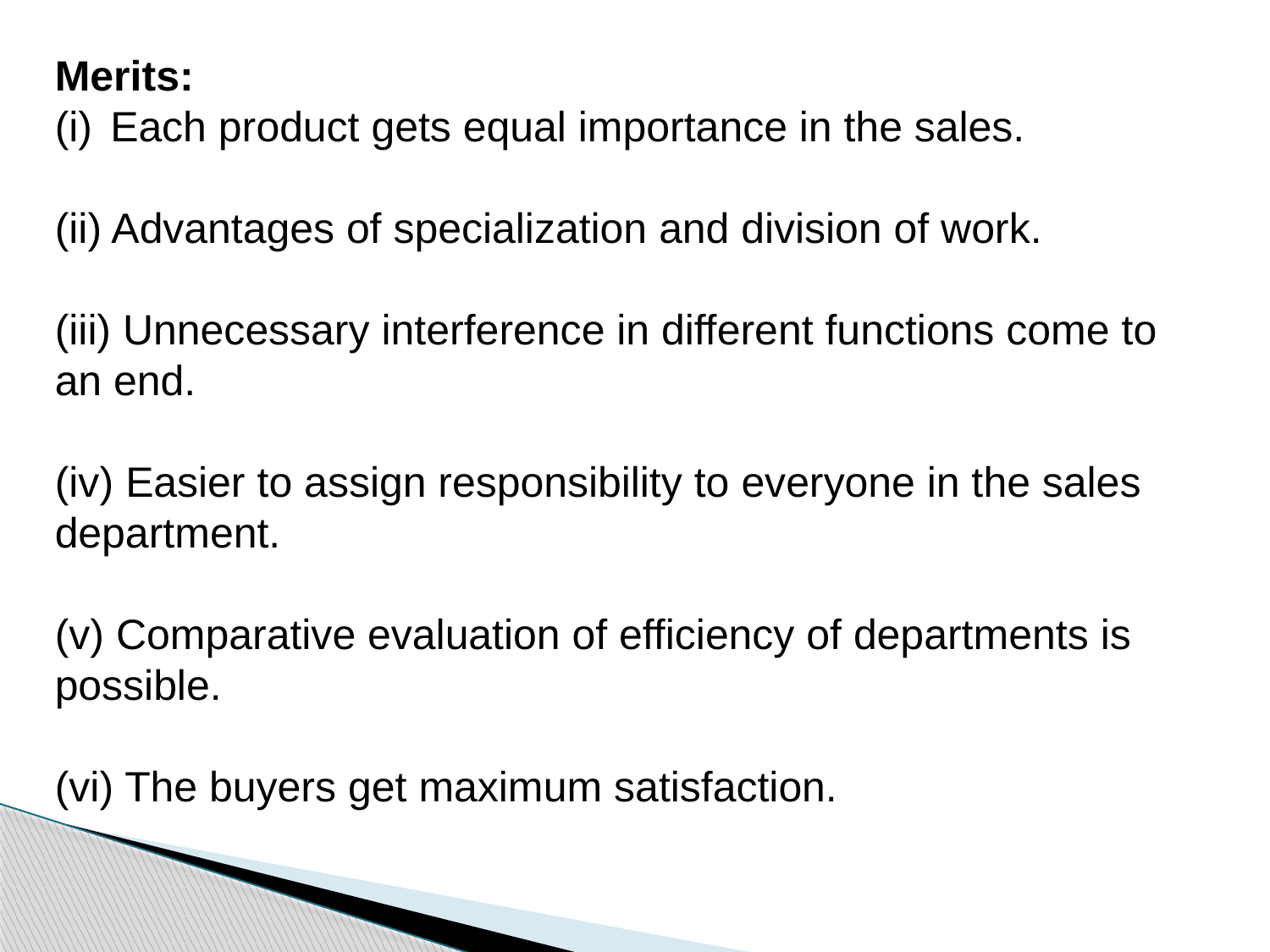

Merits:
Each product gets equal importance in the sales.

(ii) Advantages of specialization and division of work.

(iii) Unnecessary interference in different functions come to an end.

(iv) Easier to assign responsibility to everyone in the sales department.

(v) Comparative evaluation of efficiency of departments is possible.

(vi) The buyers get maximum satisfaction.